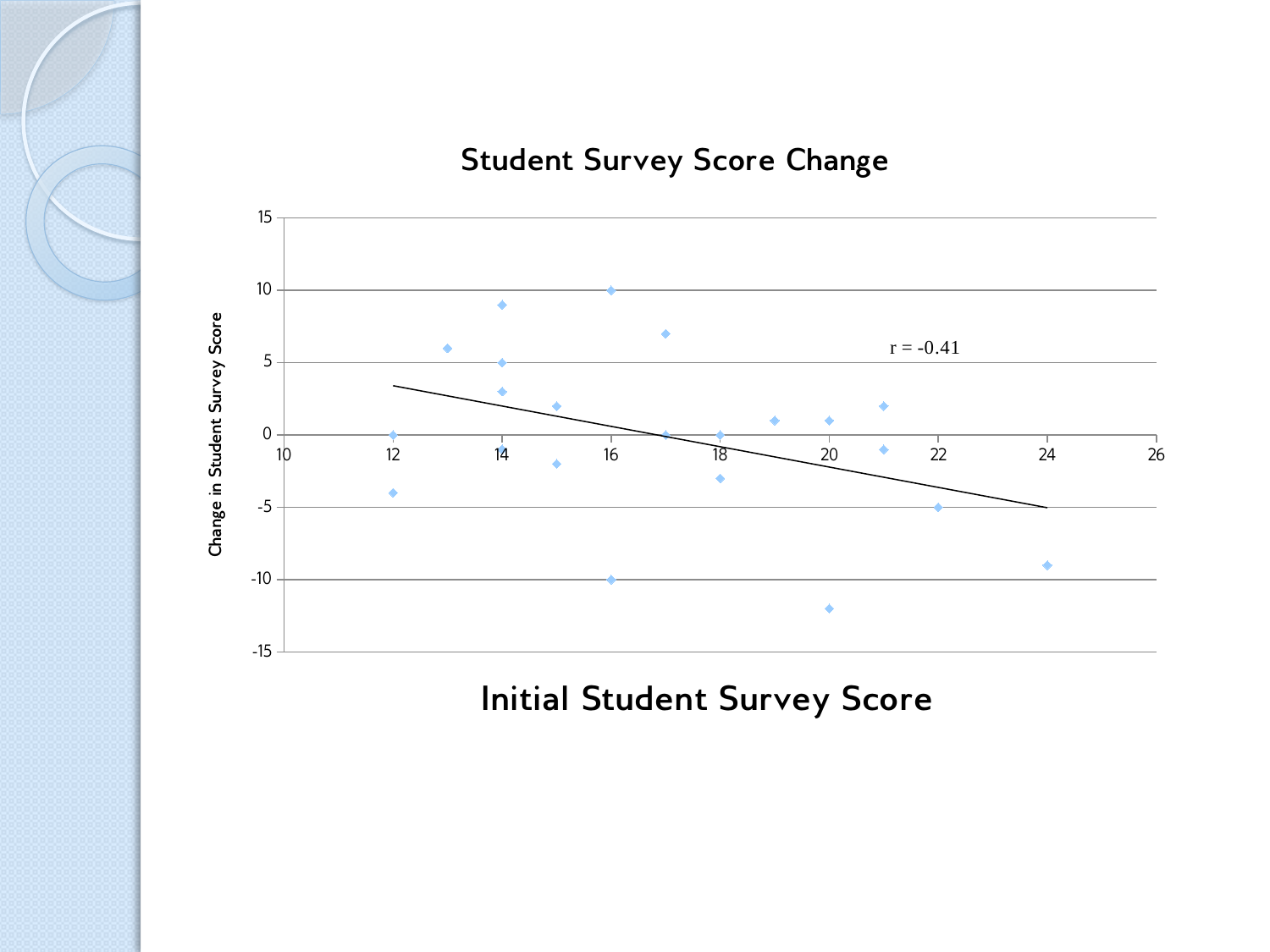

### Chart: Student Survey Score Change

| Category | Student Change |
|---|---|